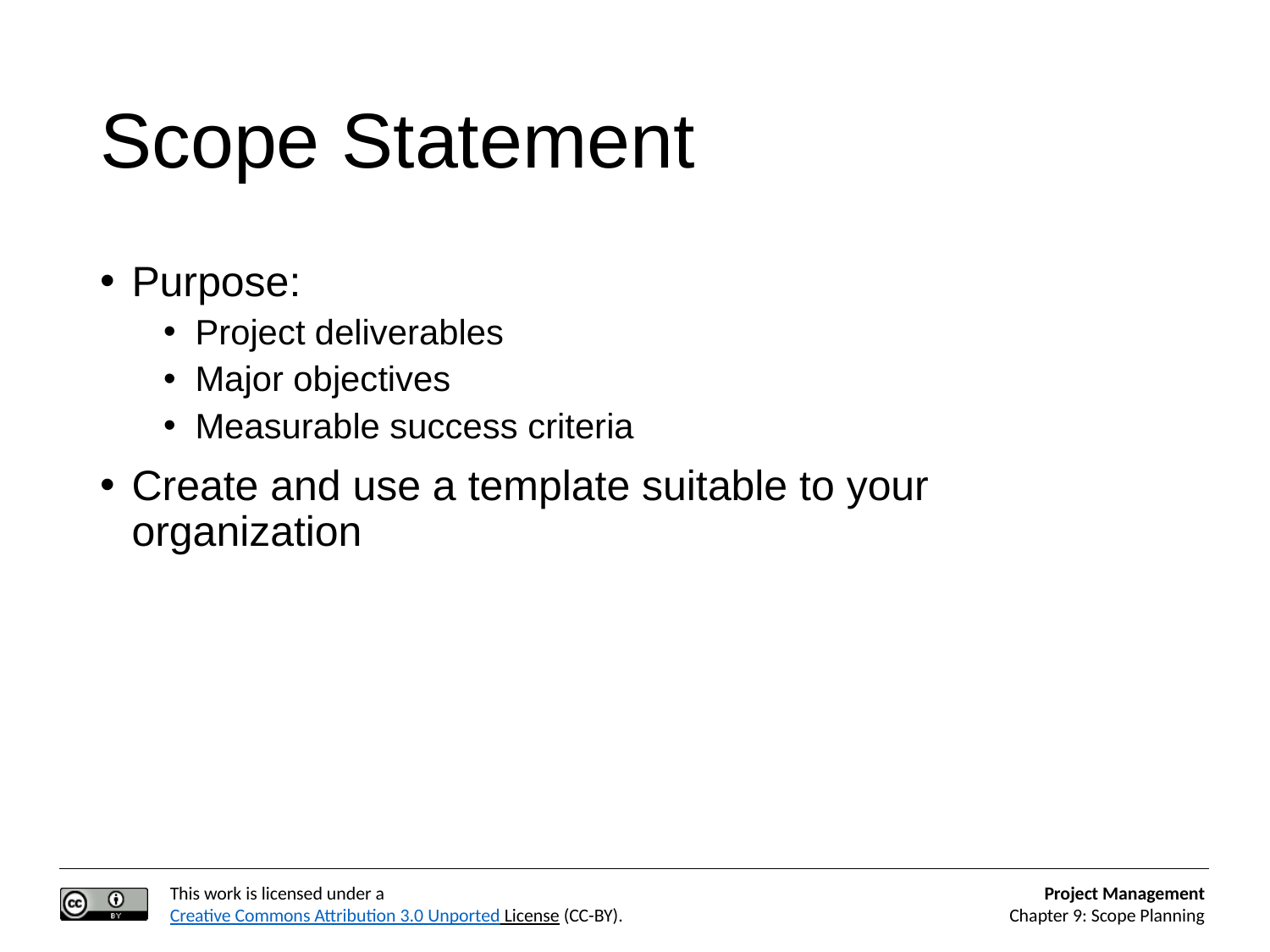

# Scope Statement
Purpose:
Project deliverables
Major objectives
Measurable success criteria
Create and use a template suitable to your organization